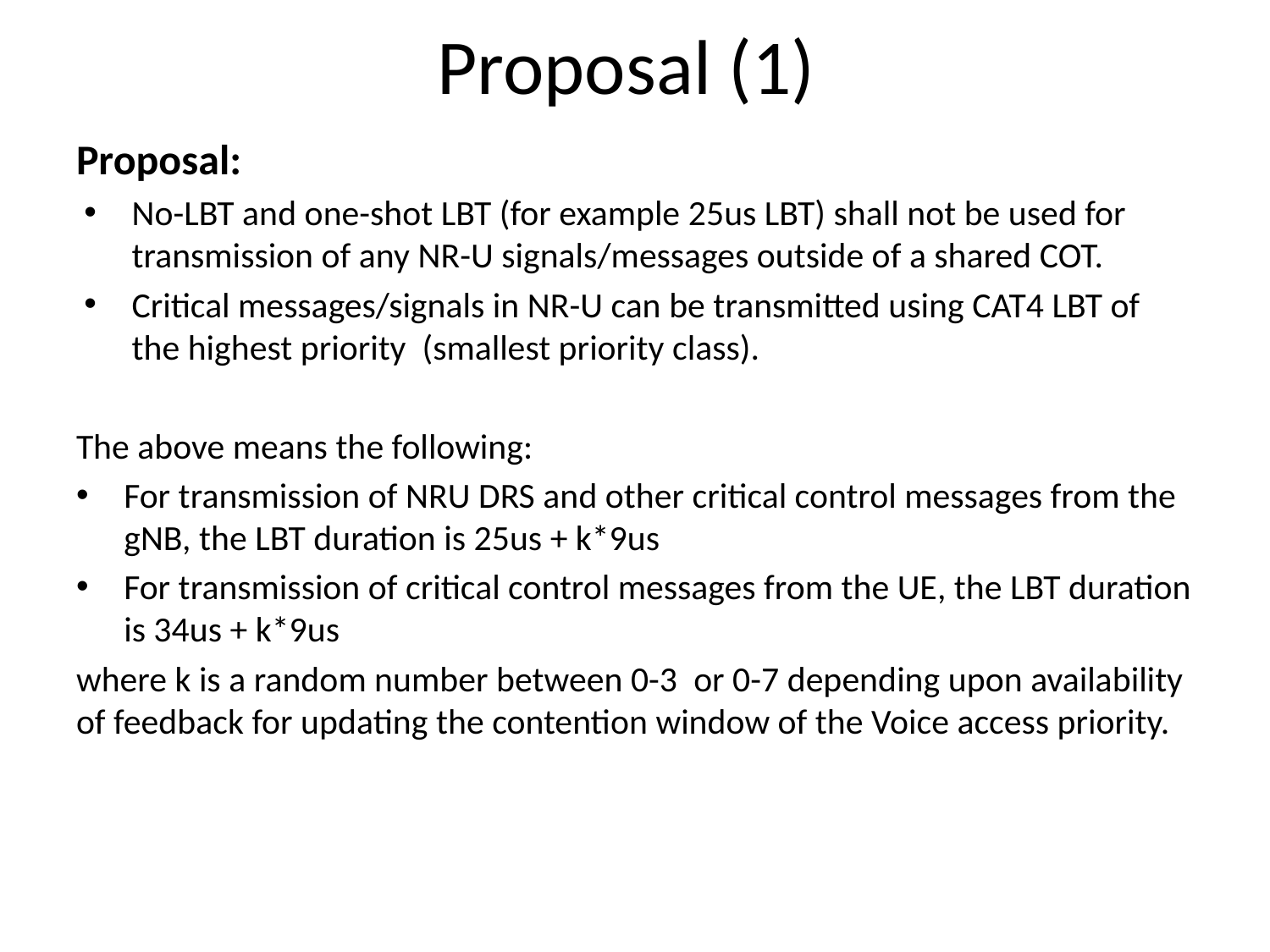

# Proposal (1)
Proposal:
No-LBT and one-shot LBT (for example 25us LBT) shall not be used for transmission of any NR-U signals/messages outside of a shared COT.
Critical messages/signals in NR-U can be transmitted using CAT4 LBT of the highest priority  (smallest priority class).

The above means the following:
For transmission of NRU DRS and other critical control messages from the gNB, the LBT duration is 25us + k*9us
For transmission of critical control messages from the UE, the LBT duration is 34us + k*9us
where k is a random number between 0-3  or 0-7 depending upon availability of feedback for updating the contention window of the Voice access priority.